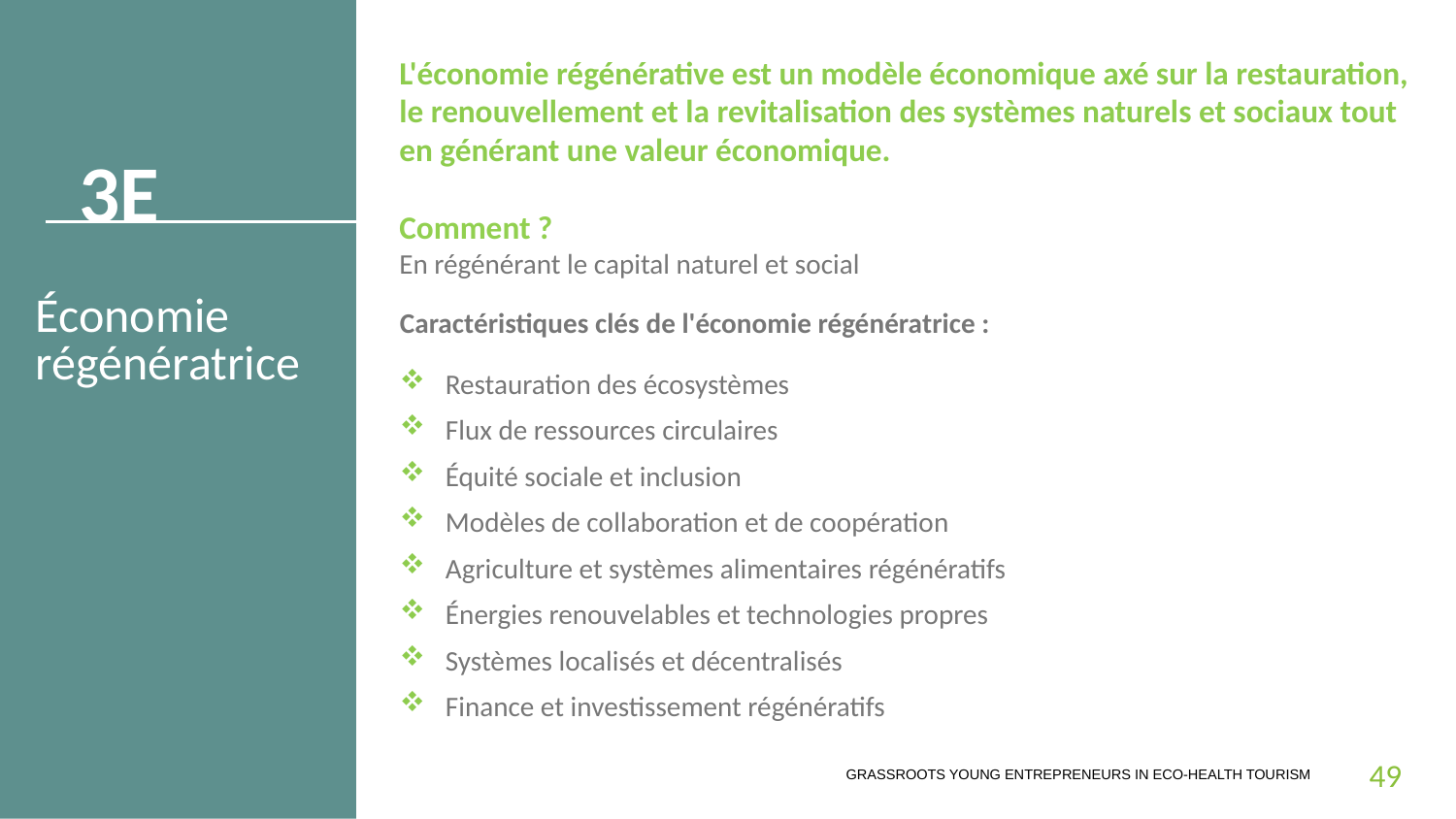

L'économie régénérative est un modèle économique axé sur la restauration, le renouvellement et la revitalisation des systèmes naturels et sociaux tout en générant une valeur économique.
Comment ?
En régénérant le capital naturel et social
3E
Économie régénératrice

Caractéristiques clés de l'économie régénératrice :

Restauration des écosystèmes
Flux de ressources circulaires
Équité sociale et inclusion
Modèles de collaboration et de coopération
Agriculture et systèmes alimentaires régénératifs
Énergies renouvelables et technologies propres
Systèmes localisés et décentralisés
Finance et investissement régénératifs
49
GRASSROOTS YOUNG ENTREPRENEURS IN ECO-HEALTH TOURISM